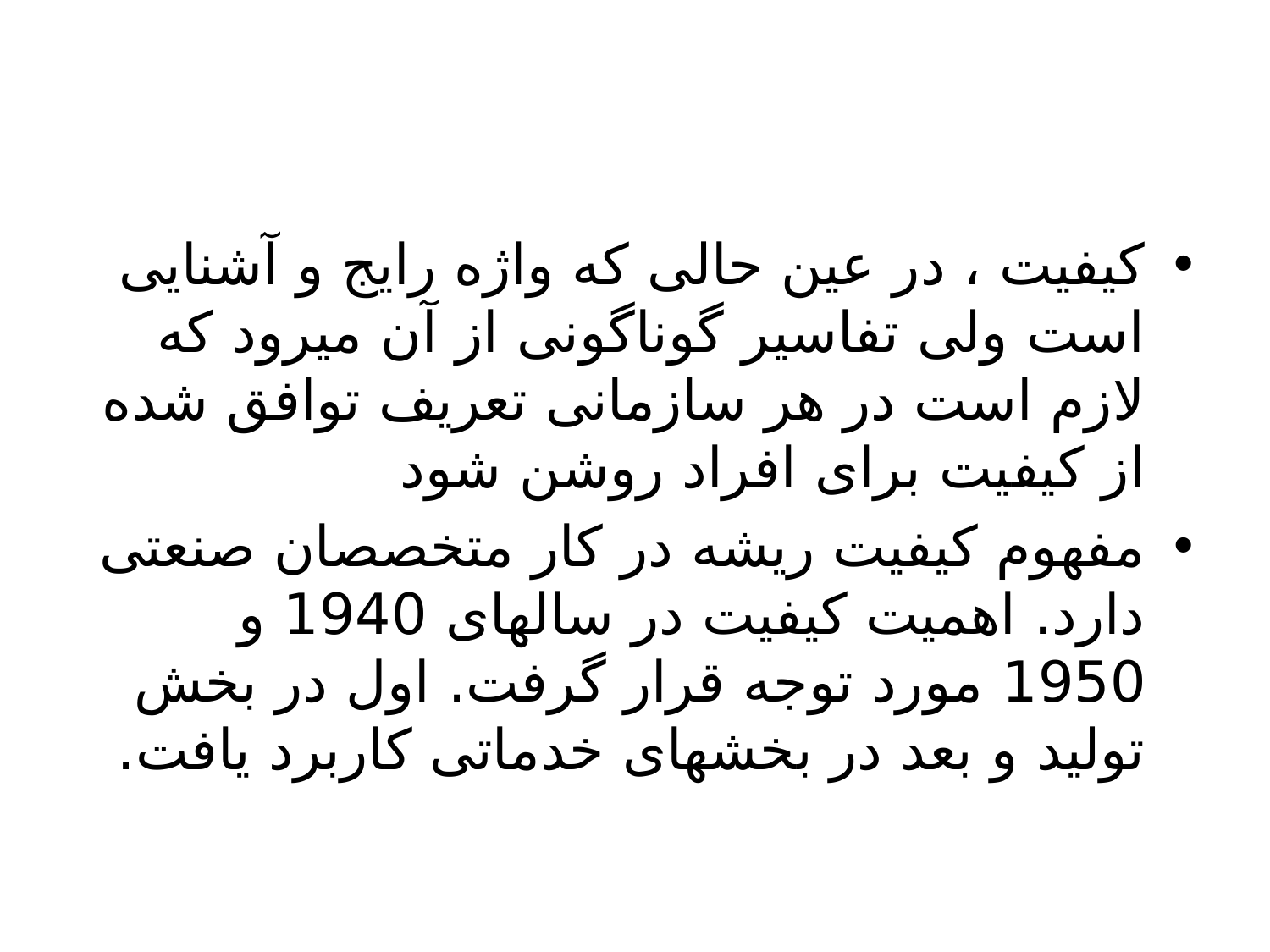

#
کیفیت ، در عین حالی که واژه رایج و آشنایی است ولی تفاسیر گوناگونی از آن میرود که لازم است در هر سازمانی تعریف توافق شده از کیفیت برای افراد روشن شود
مفهوم کیفیت ریشه در کار متخصصان صنعتی دارد. اهمیت کیفیت در سالهای 1940 و 1950 مورد توجه قرار گرفت. اول در بخش تولید و بعد در بخشهای خدماتی کاربرد یافت.